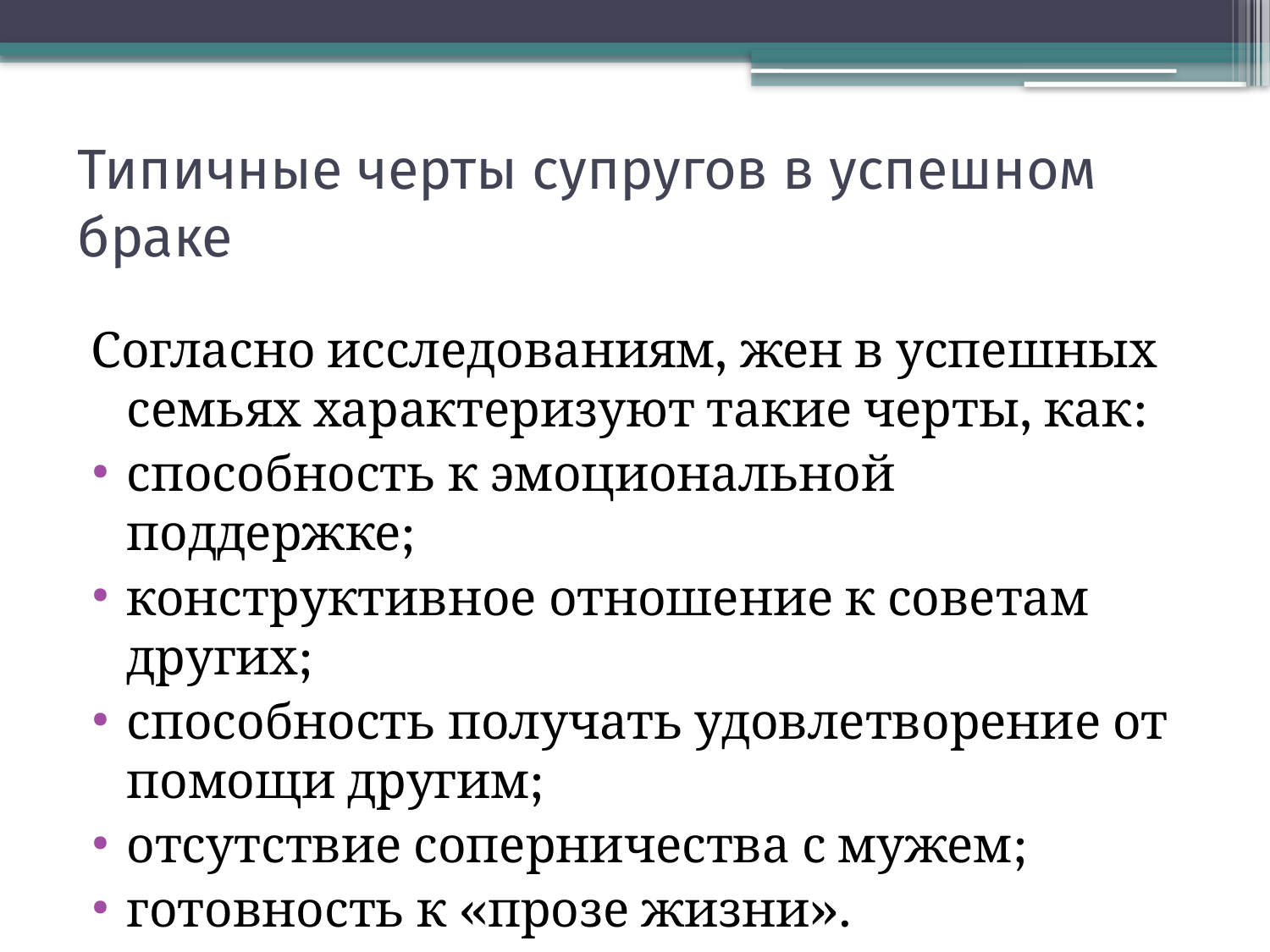

# Типичные черты супругов в успешном браке
Согласно исследованиям, жен в успешных семьях характеризуют такие черты, как:
способность к эмоциональной поддержке;
конструктивное отношение к советам других;
способность получать удовлетворение от помощи другим;
отсутствие соперничества с мужем;
готовность к «прозе жизни».